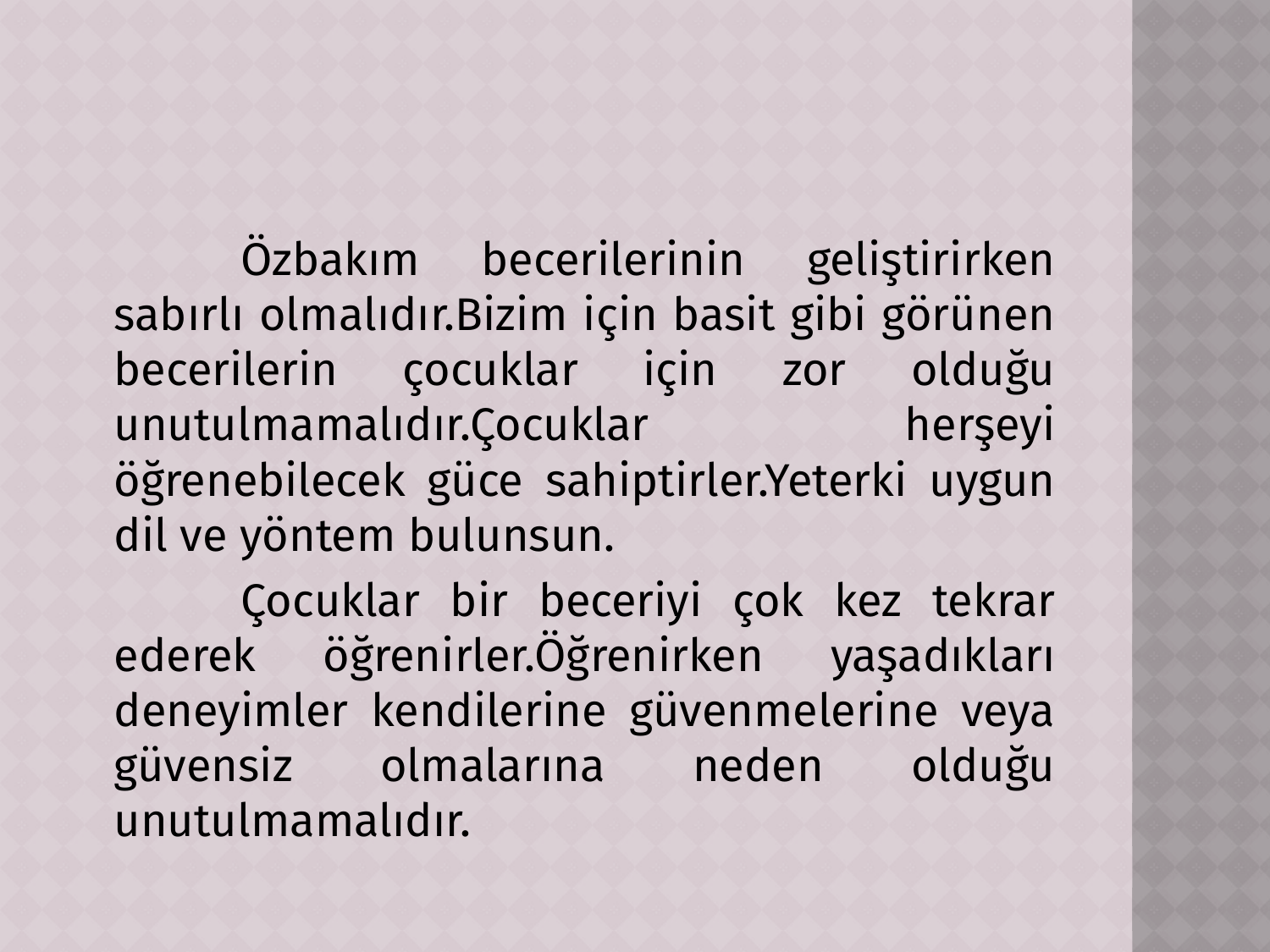

#
		Özbakım becerilerinin geliştirirken sabırlı olmalıdır.Bizim için basit gibi görünen becerilerin çocuklar için zor olduğu unutulmamalıdır.Çocuklar herşeyi öğrenebilecek güce sahiptirler.Yeterki uygun dil ve yöntem bulunsun.
		Çocuklar bir beceriyi çok kez tekrar ederek öğrenirler.Öğrenirken yaşadıkları deneyimler kendilerine güvenmelerine veya güvensiz olmalarına neden olduğu unutulmamalıdır.